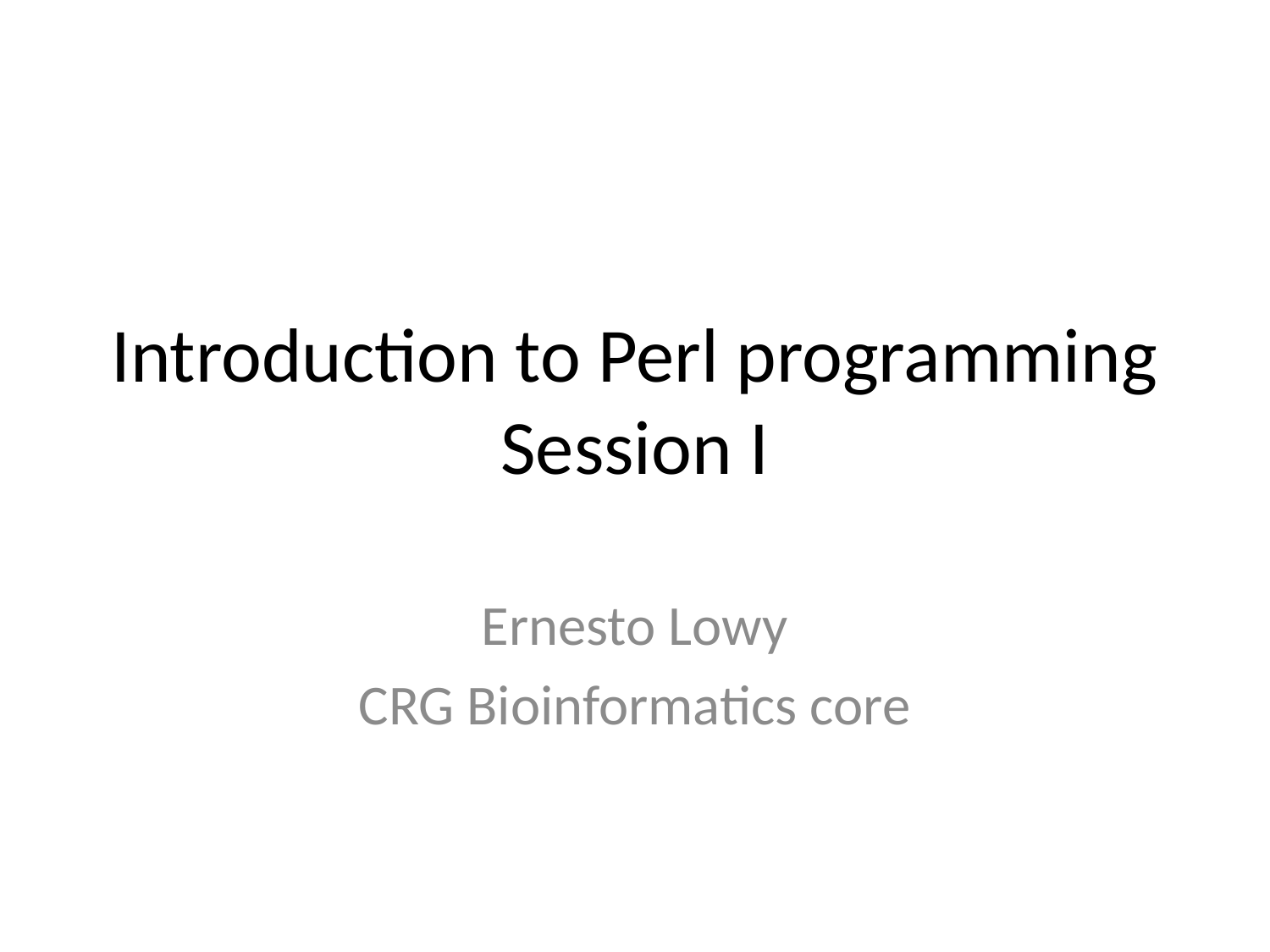

# Introduction to Perl programming Session I
Ernesto Lowy
CRG Bioinformatics core